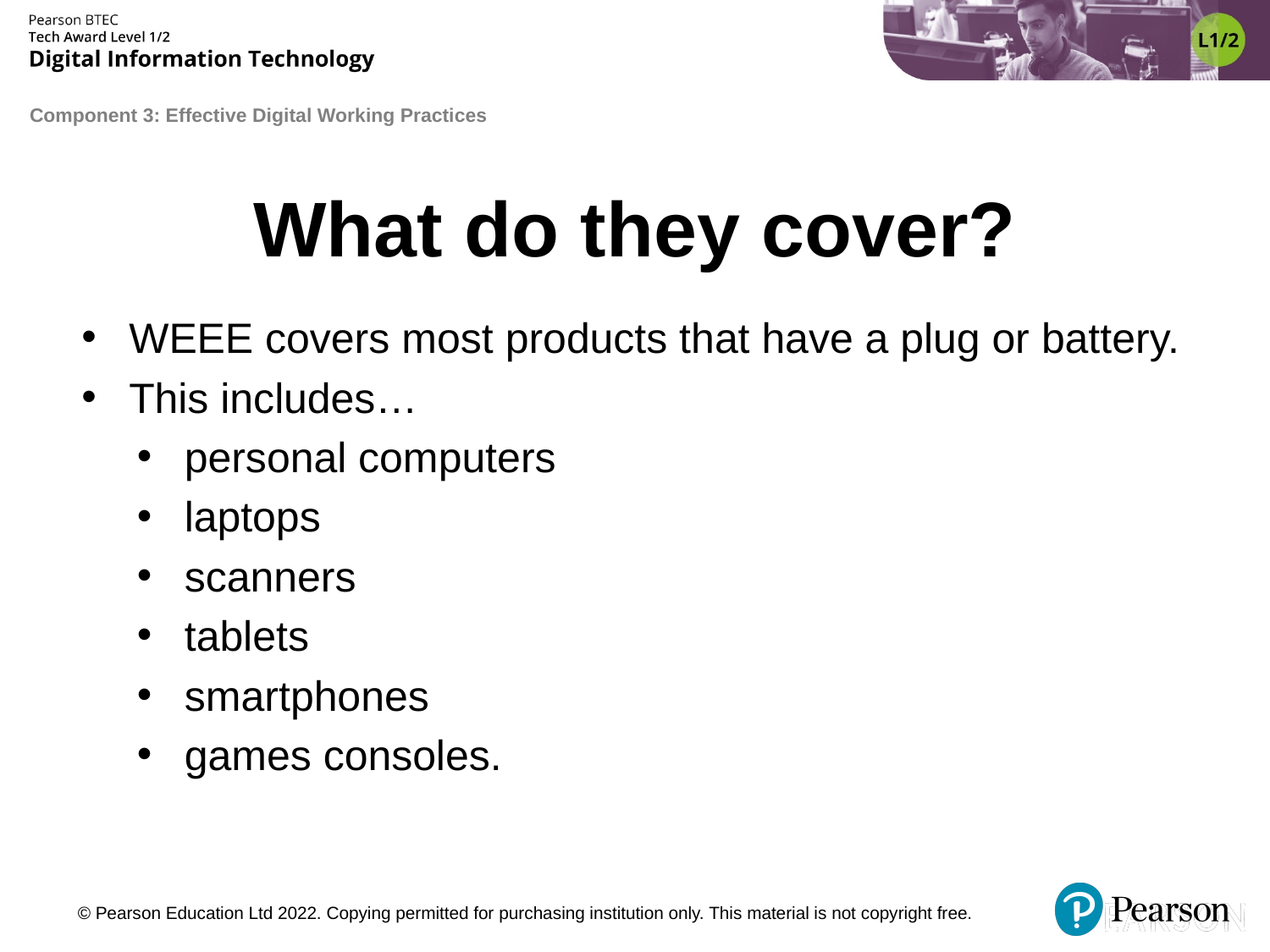

# What do they cover?
WEEE covers most products that have a plug or battery.
This includes…
personal computers
laptops
scanners
tablets
smartphones
games consoles.
© Pearson Education Ltd 2022. Copying permitted for purchasing institution only. This material is not copyright free.